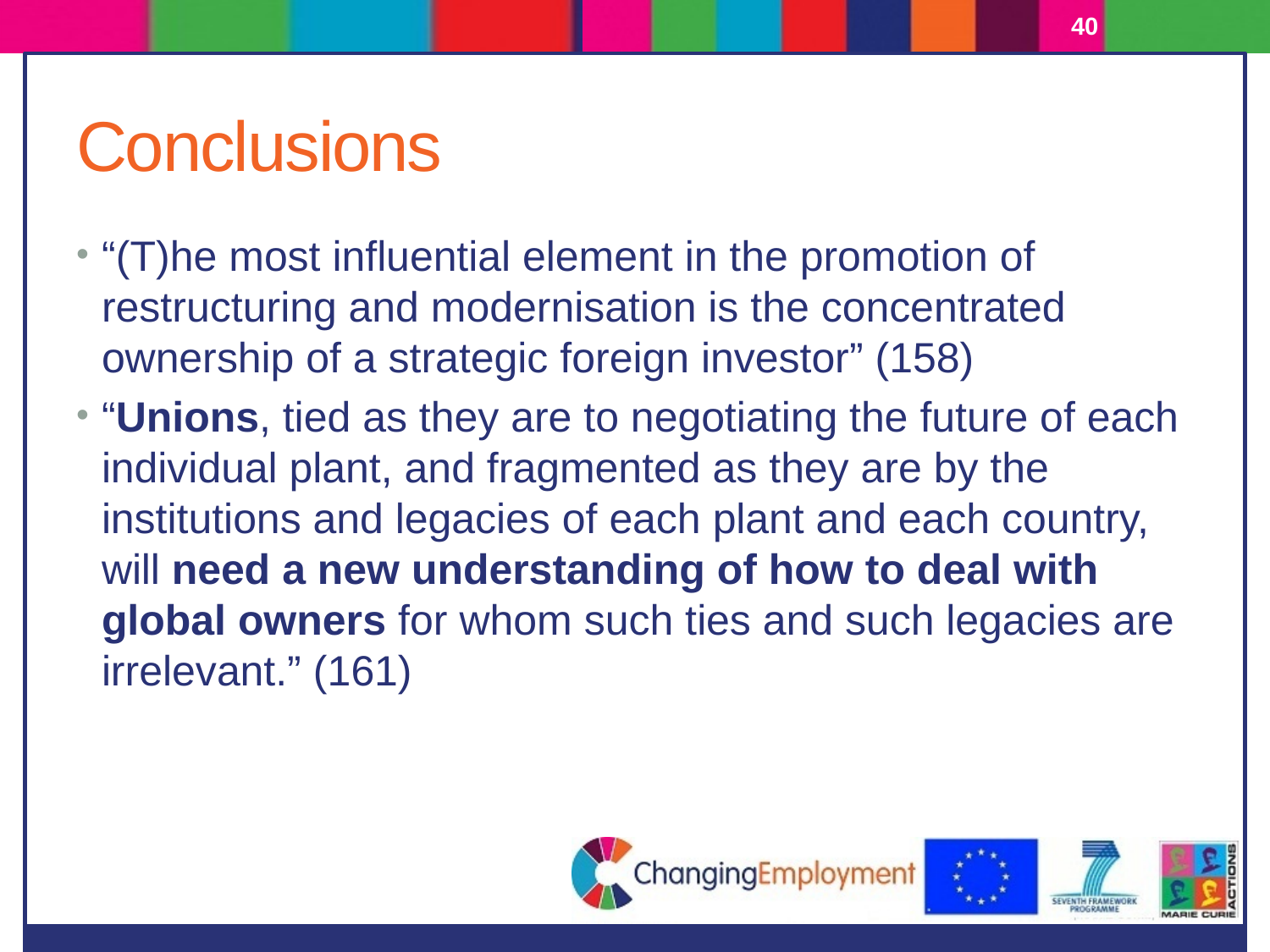

40
# Conclusions
“(T)he most influential element in the promotion of restructuring and modernisation is the concentrated ownership of a strategic foreign investor” (158)
“Unions, tied as they are to negotiating the future of each individual plant, and fragmented as they are by the institutions and legacies of each plant and each country, will need a new understanding of how to deal with global owners for whom such ties and such legacies are irrelevant.” (161)